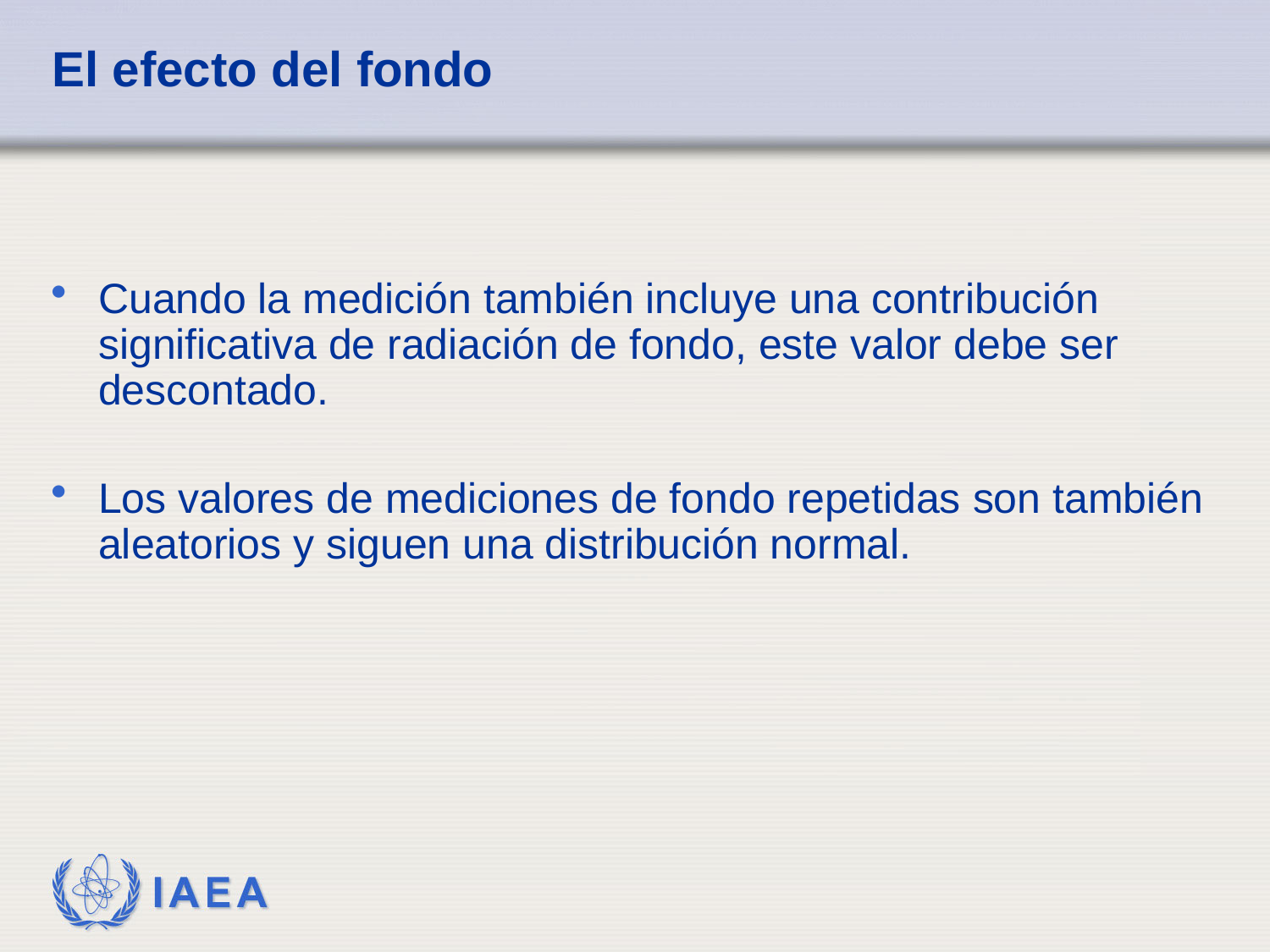

# El efecto del fondo

Cuando la medición también incluye una contribución significativa de radiación de fondo, este valor debe ser descontado.

Los valores de mediciones de fondo repetidas son también aleatorios y siguen una distribución normal.